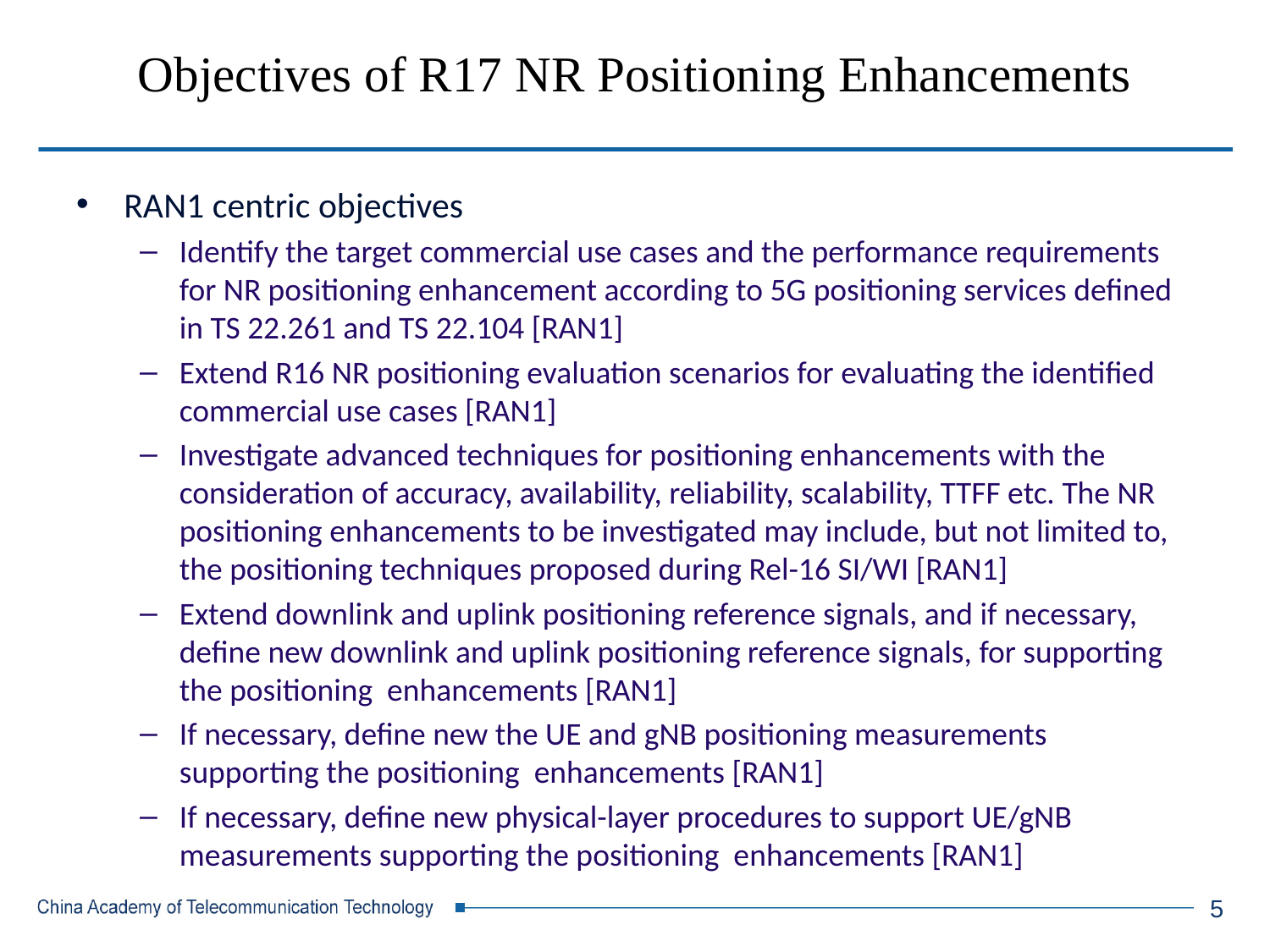

Objectives of R17 NR Positioning Enhancements
RAN1 centric objectives
Identify the target commercial use cases and the performance requirements for NR positioning enhancement according to 5G positioning services defined in TS 22.261 and TS 22.104 [RAN1]
Extend R16 NR positioning evaluation scenarios for evaluating the identified commercial use cases [RAN1]
Investigate advanced techniques for positioning enhancements with the consideration of accuracy, availability, reliability, scalability, TTFF etc. The NR positioning enhancements to be investigated may include, but not limited to, the positioning techniques proposed during Rel-16 SI/WI [RAN1]
Extend downlink and uplink positioning reference signals, and if necessary, define new downlink and uplink positioning reference signals, for supporting the positioning  enhancements [RAN1]
If necessary, define new the UE and gNB positioning measurements supporting the positioning  enhancements [RAN1]
If necessary, define new physical-layer procedures to support UE/gNB measurements supporting the positioning  enhancements [RAN1]

5